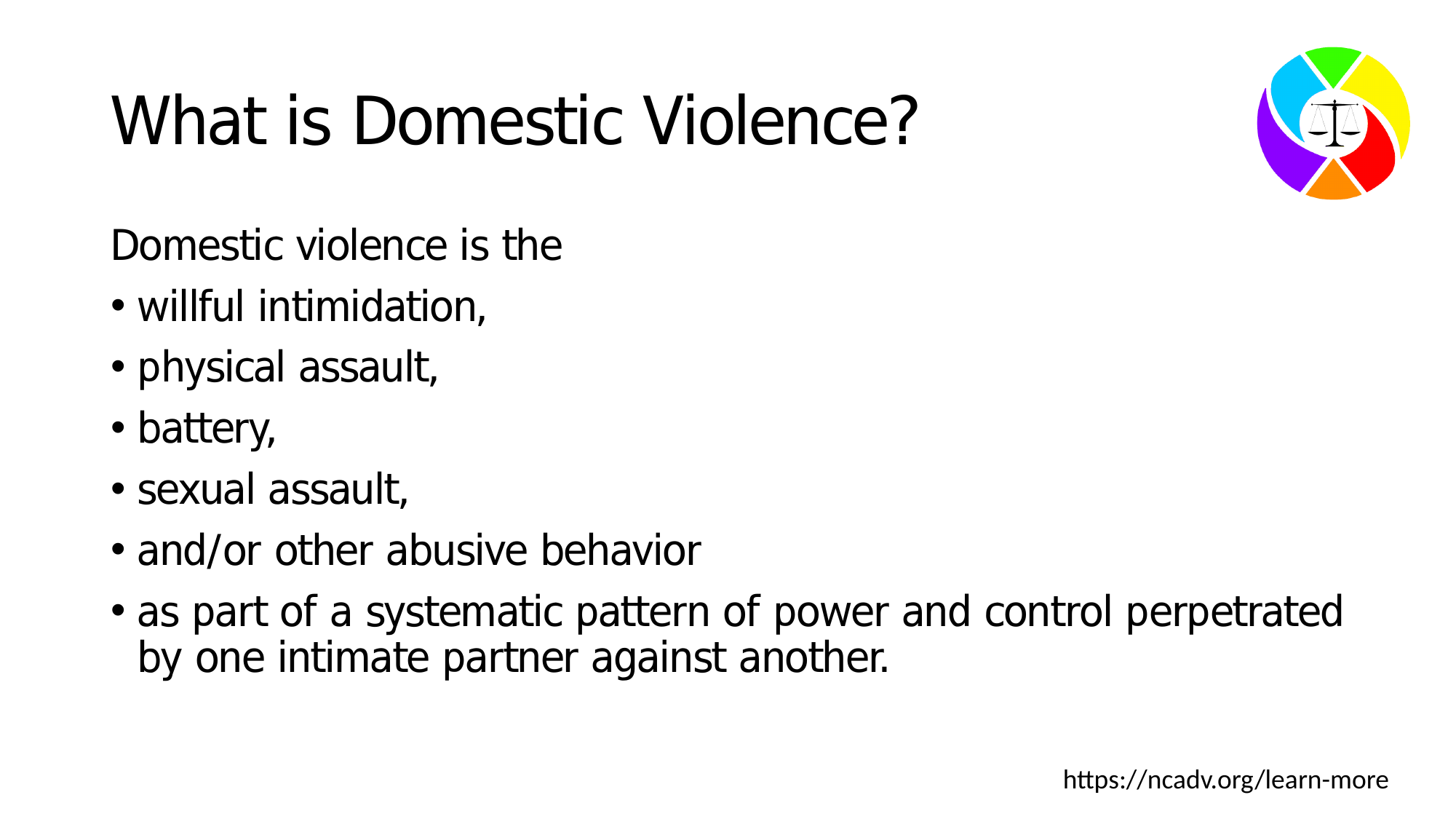

# What is Domestic Violence?
Domestic violence is the
willful intimidation,
physical assault,
battery,
sexual assault,
and/or other abusive behavior
as part of a systematic pattern of power and control perpetrated by one intimate partner against another.
https://ncadv.org/learn-more